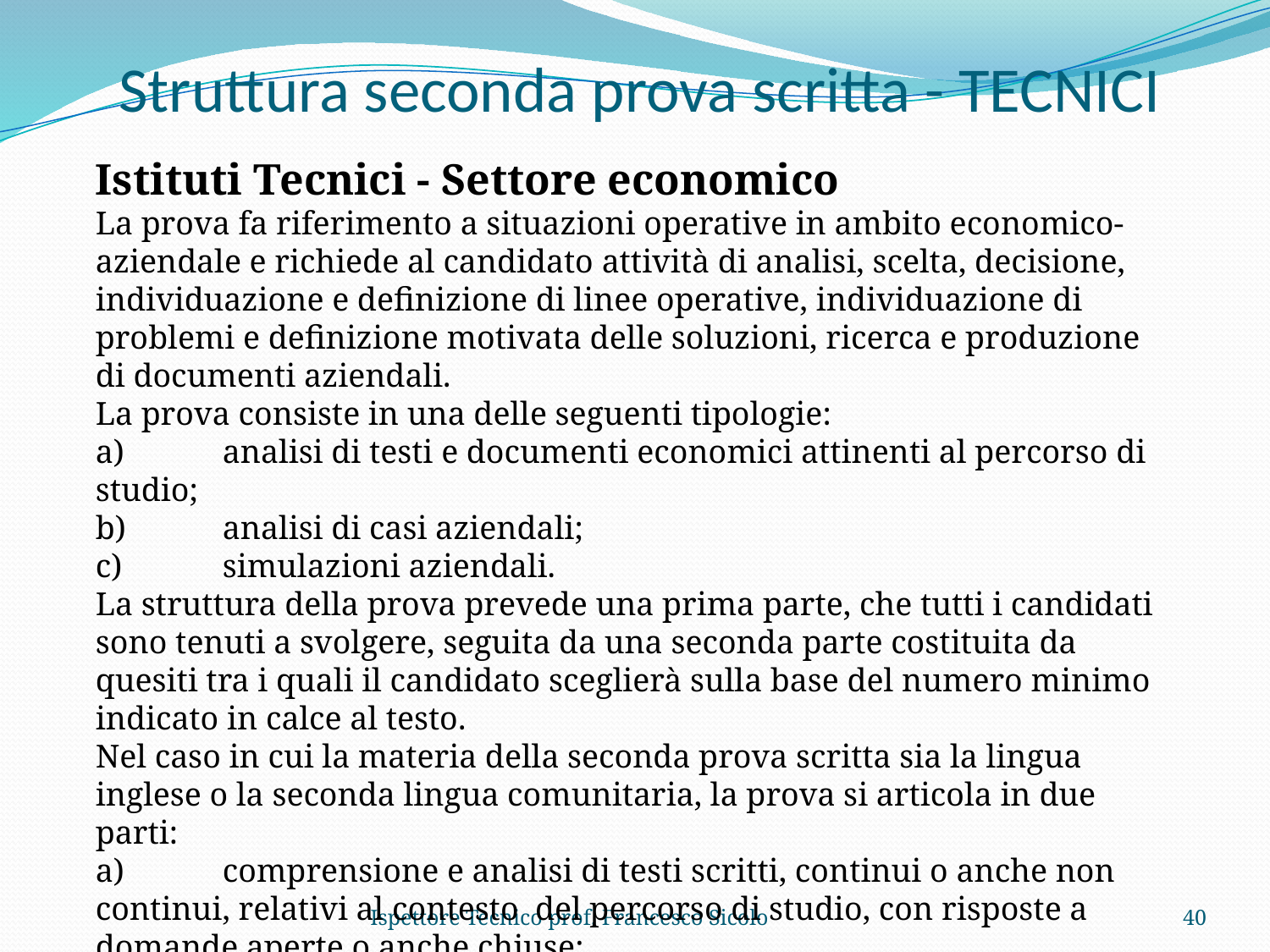

# Struttura seconda prova scritta - TECNICI
Istituti Tecnici - Settore economico
La prova fa riferimento a situazioni operative in ambito economico-aziendale e richiede al candidato attività di analisi, scelta, decisione, individuazione e definizione di linee operative, individuazione di problemi e definizione motivata delle soluzioni, ricerca e produzione di documenti aziendali.
La prova consiste in una delle seguenti tipologie:
a)	analisi di testi e documenti economici attinenti al percorso di studio;
b)	analisi di casi aziendali;
c)	simulazioni aziendali.
La struttura della prova prevede una prima parte, che tutti i candidati sono tenuti a svolgere, seguita da una seconda parte costituita da quesiti tra i quali il candidato sceglierà sulla base del numero minimo indicato in calce al testo.
Nel caso in cui la materia della seconda prova scritta sia la lingua inglese o la seconda lingua comunitaria, la prova si articola in due parti:
a)	comprensione e analisi di testi scritti, continui o anche non continui, relativi al contesto  del percorso di studio, con risposte a domande aperte o anche chiuse;
b)	elaborazione di un testo scritto, sulla base della documentazione fornita, riguardante esperienze, processi e situazioni  relativi al settore di indirizzo.
Ispettore Tecnico prof. Francesco Sicolo
40